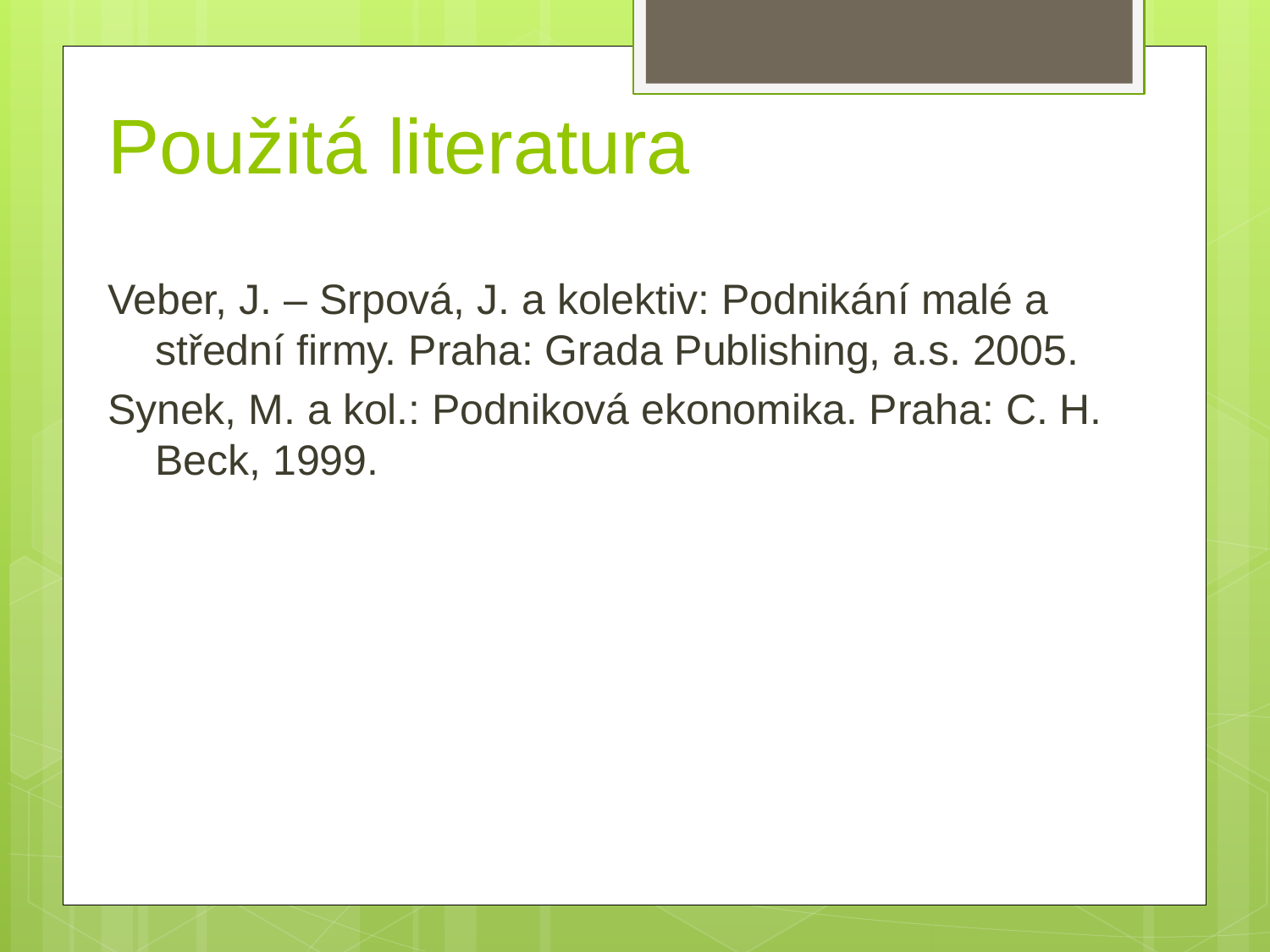

# Použitá literatura

Veber, J. – Srpová, J. a kolektiv: Podnikání malé a střední firmy. Praha: Grada Publishing, a.s. 2005.
Synek, M. a kol.: Podniková ekonomika. Praha: C. H. Beck, 1999.